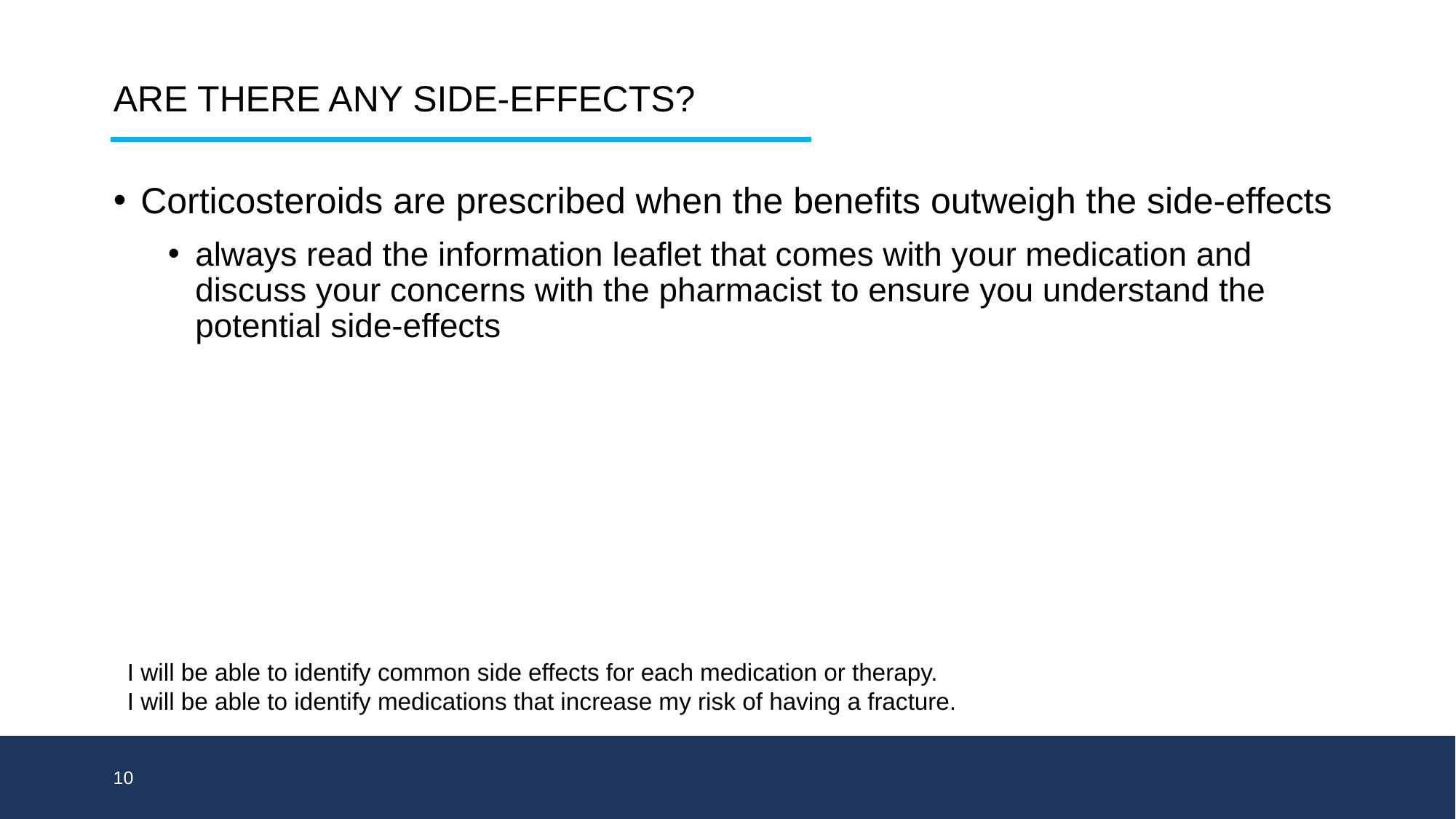

# Are there any side-effects?
Corticosteroids are prescribed when the benefits outweigh the side-effects
always read the information leaflet that comes with your medication and discuss your concerns with the pharmacist to ensure you understand the potential side-effects

I will be able to identify common side effects for each medication or therapy.
I will be able to identify medications that increase my risk of having a fracture.